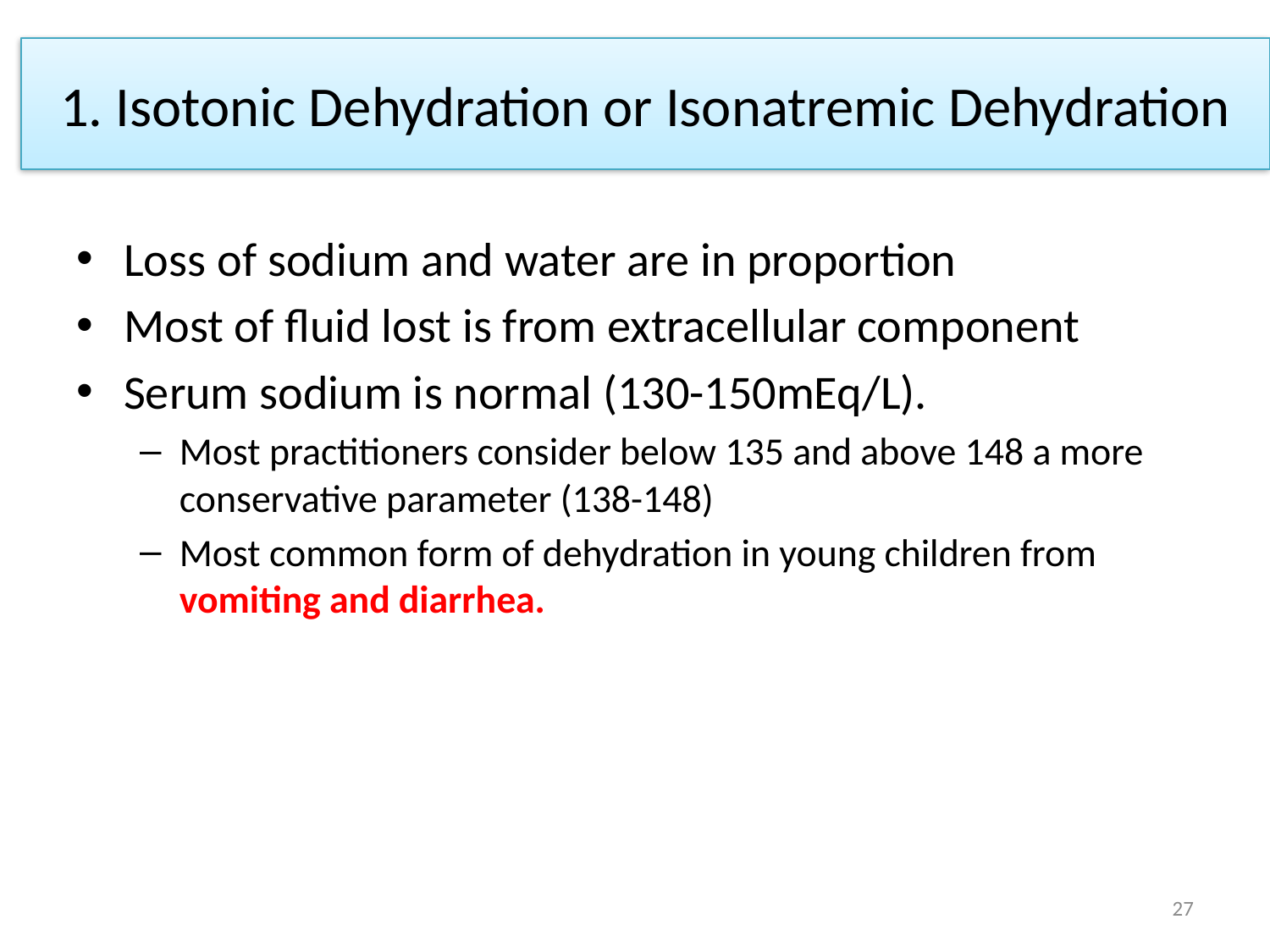

# 1. Isotonic Dehydration or Isonatremic Dehydration
Loss of sodium and water are in proportion
Most of fluid lost is from extracellular component
Serum sodium is normal (130-150mEq/L).
Most practitioners consider below 135 and above 148 a more conservative parameter (138-148)
Most common form of dehydration in young children from vomiting and diarrhea.

27